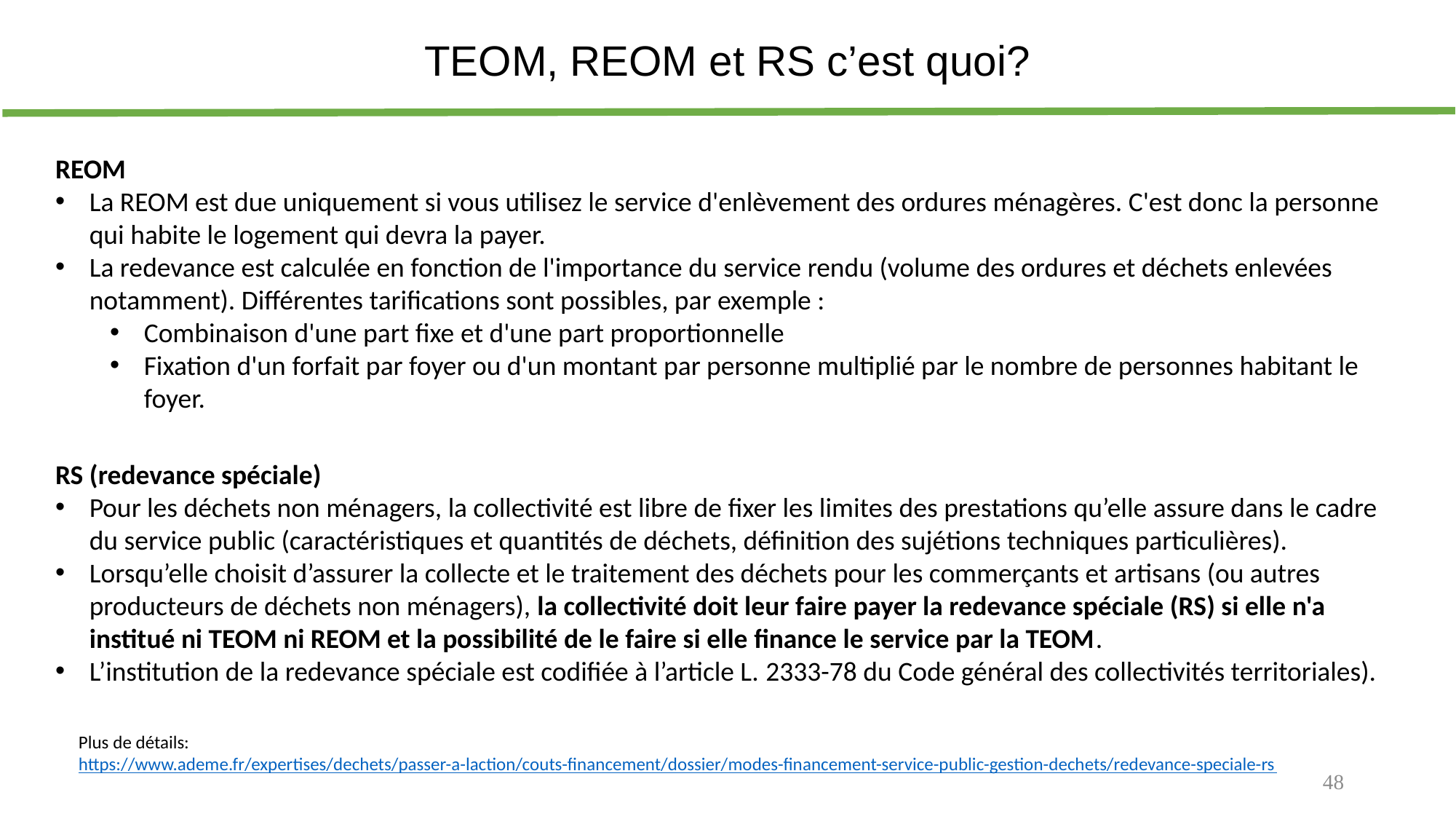

TEOM, REOM et RS c’est quoi?
REOM
La REOM est due uniquement si vous utilisez le service d'enlèvement des ordures ménagères. C'est donc la personne qui habite le logement qui devra la payer.
La redevance est calculée en fonction de l'importance du service rendu (volume des ordures et déchets enlevées notamment). Différentes tarifications sont possibles, par exemple :
Combinaison d'une part fixe et d'une part proportionnelle
Fixation d'un forfait par foyer ou d'un montant par personne multiplié par le nombre de personnes habitant le foyer.

RS (redevance spéciale)
Pour les déchets non ménagers, la collectivité est libre de fixer les limites des prestations qu’elle assure dans le cadre du service public (caractéristiques et quantités de déchets, définition des sujétions techniques particulières).
Lorsqu’elle choisit d’assurer la collecte et le traitement des déchets pour les commerçants et artisans (ou autres producteurs de déchets non ménagers), la collectivité doit leur faire payer la redevance spéciale (RS) si elle n'a institué ni TEOM ni REOM et la possibilité de le faire si elle finance le service par la TEOM.
L’institution de la redevance spéciale est codifiée à l’article L. 2333-78 du Code général des collectivités territoriales).
Plus de détails:
https://www.ademe.fr/expertises/dechets/passer-a-laction/couts-financement/dossier/modes-financement-service-public-gestion-dechets/redevance-speciale-rs

48